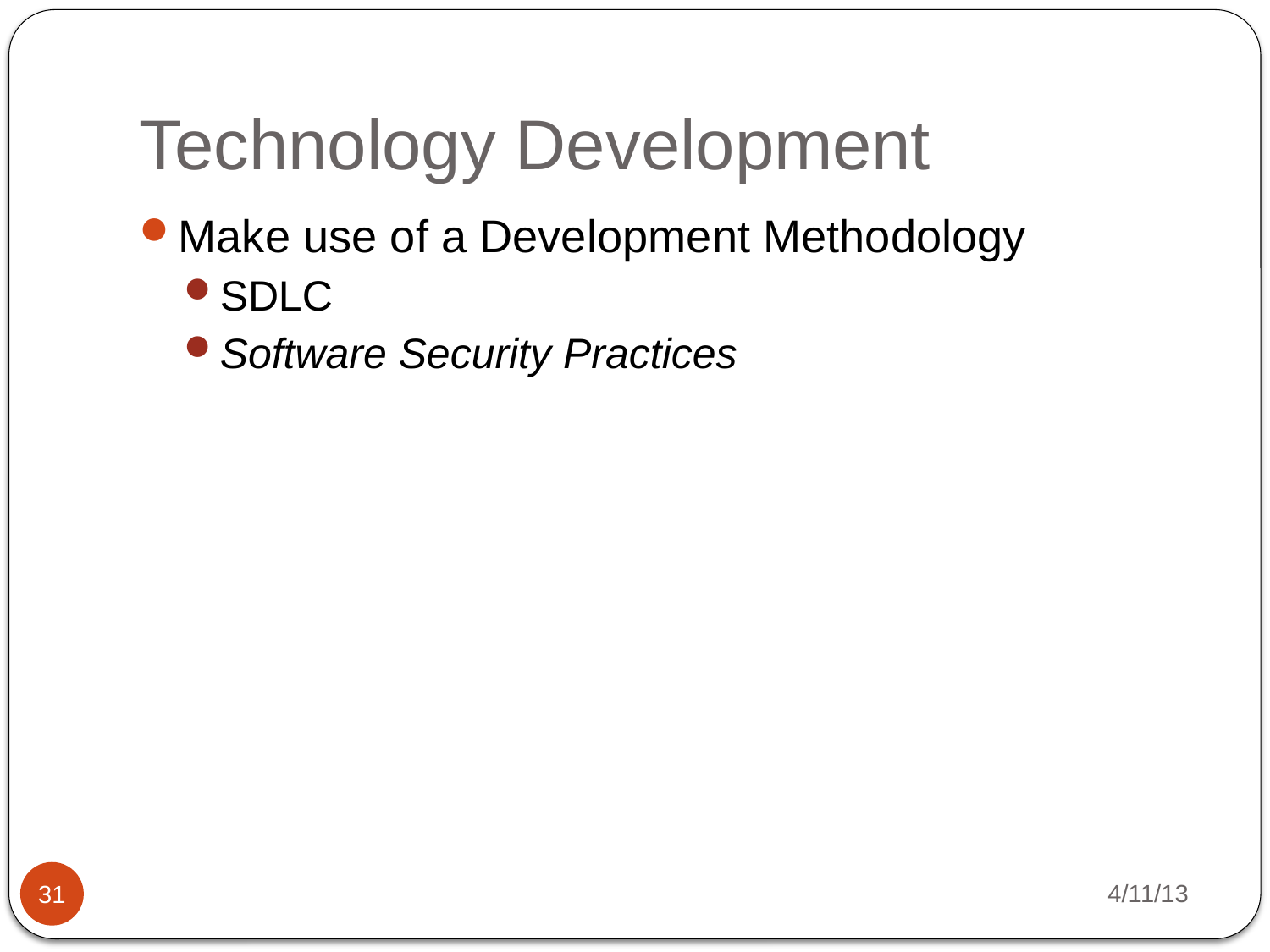

# Technology Development
Make use of a Development Methodology
SDLC
Software Security Practices

4/11/13
31